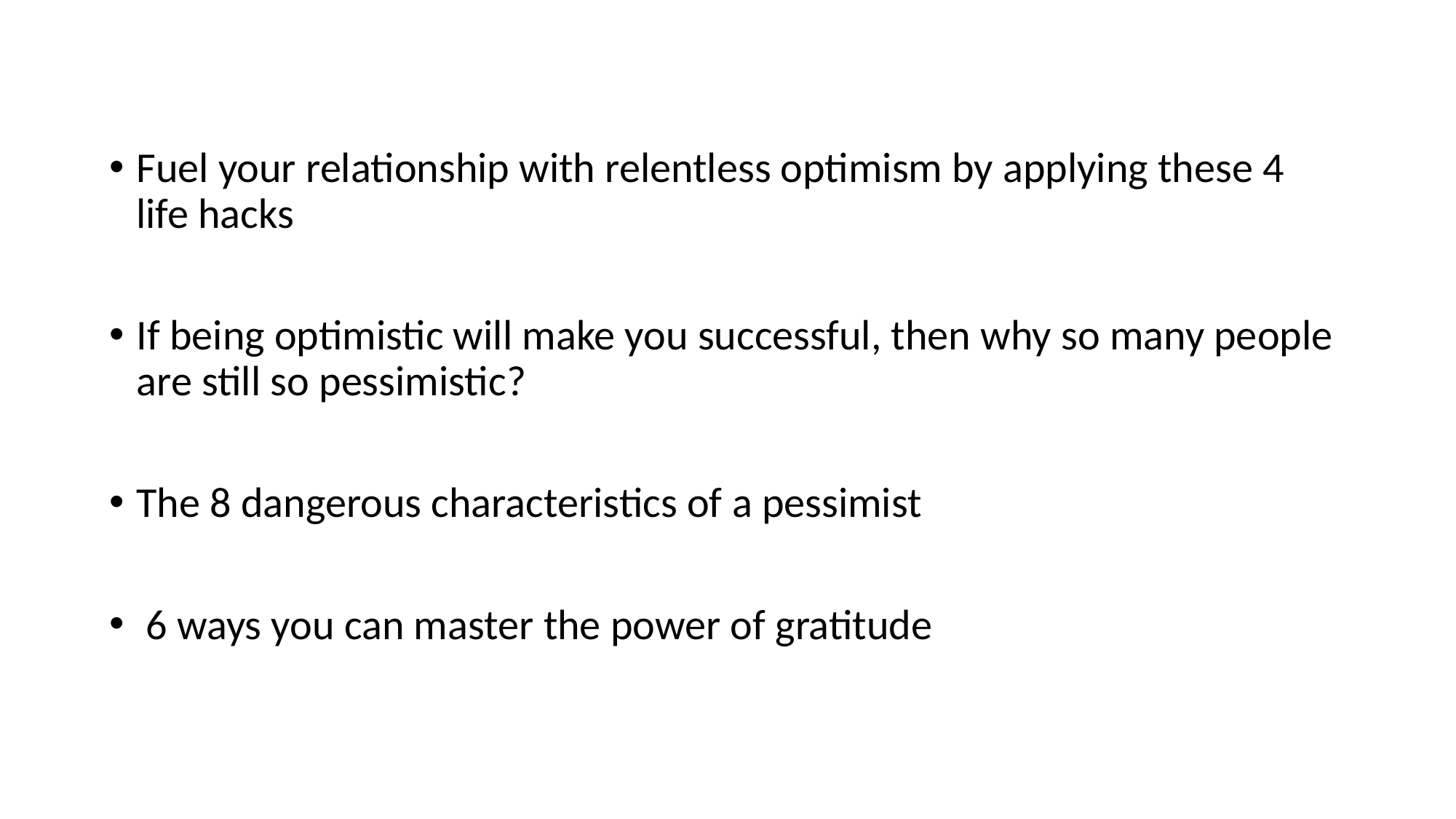

Fuel your relationship with relentless optimism by applying these 4 life hacks

If being optimistic will make you successful, then why so many people are still so pessimistic?

The 8 dangerous characteristics of a pessimist

 6 ways you can master the power of gratitude